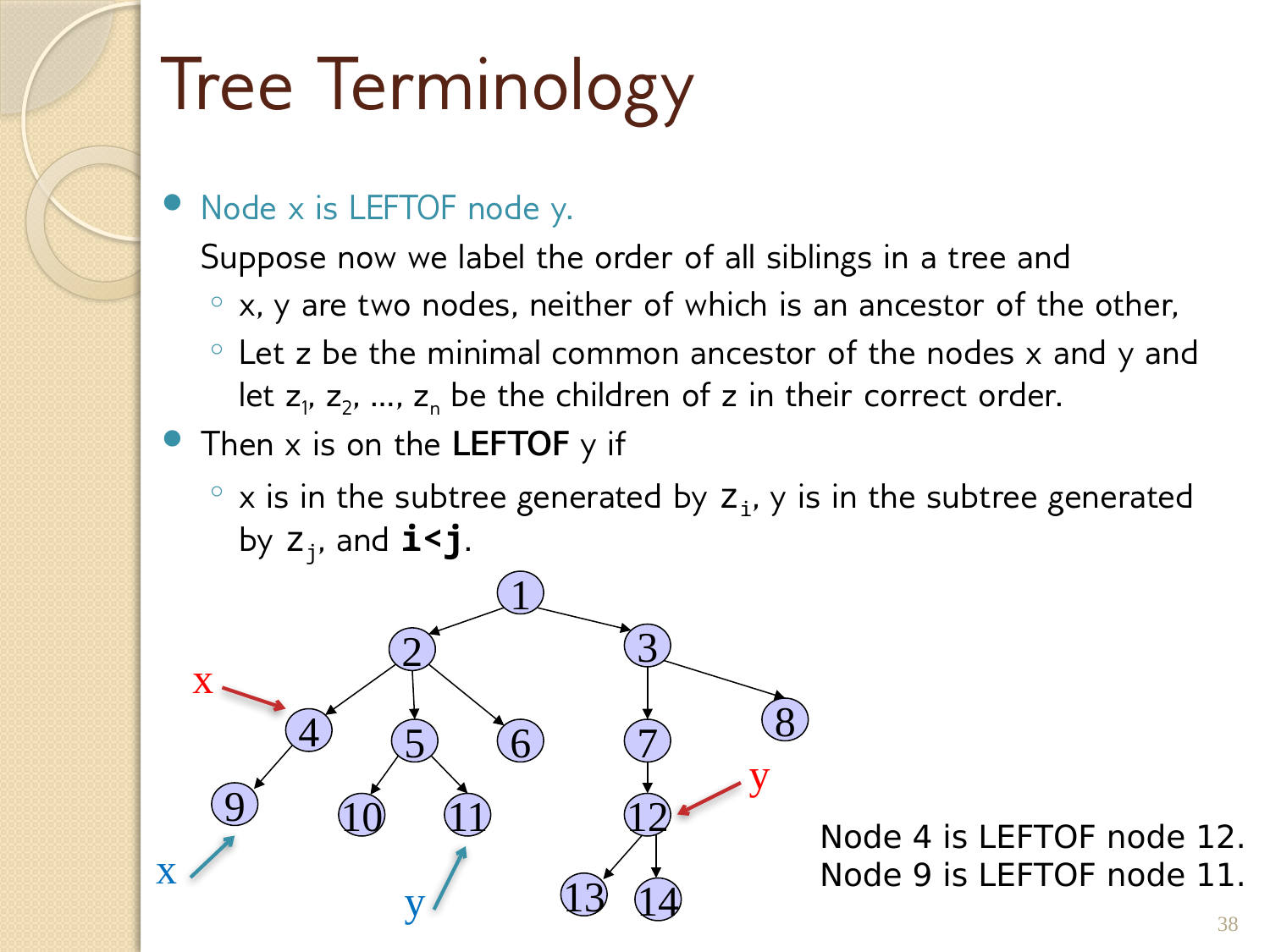

# Tree Terminology
Node x is LEFTOF node y.
	Suppose now we label the order of all siblings in a tree and
x, y are two nodes, neither of which is an ancestor of the other,
Let z be the minimal common ancestor of the nodes x and y and let z1, z2, …, zn be the children of z in their correct order.
Then x is on the LEFTOF y if
x is in the subtree generated by zi, y is in the subtree generated by zj, and i<j.

1
3
2
8
4
5
6
7
9
10
11
12
13
14
x
y
Node 4 is LEFTOF node 12.
Node 9 is LEFTOF node 11.
x
y
38